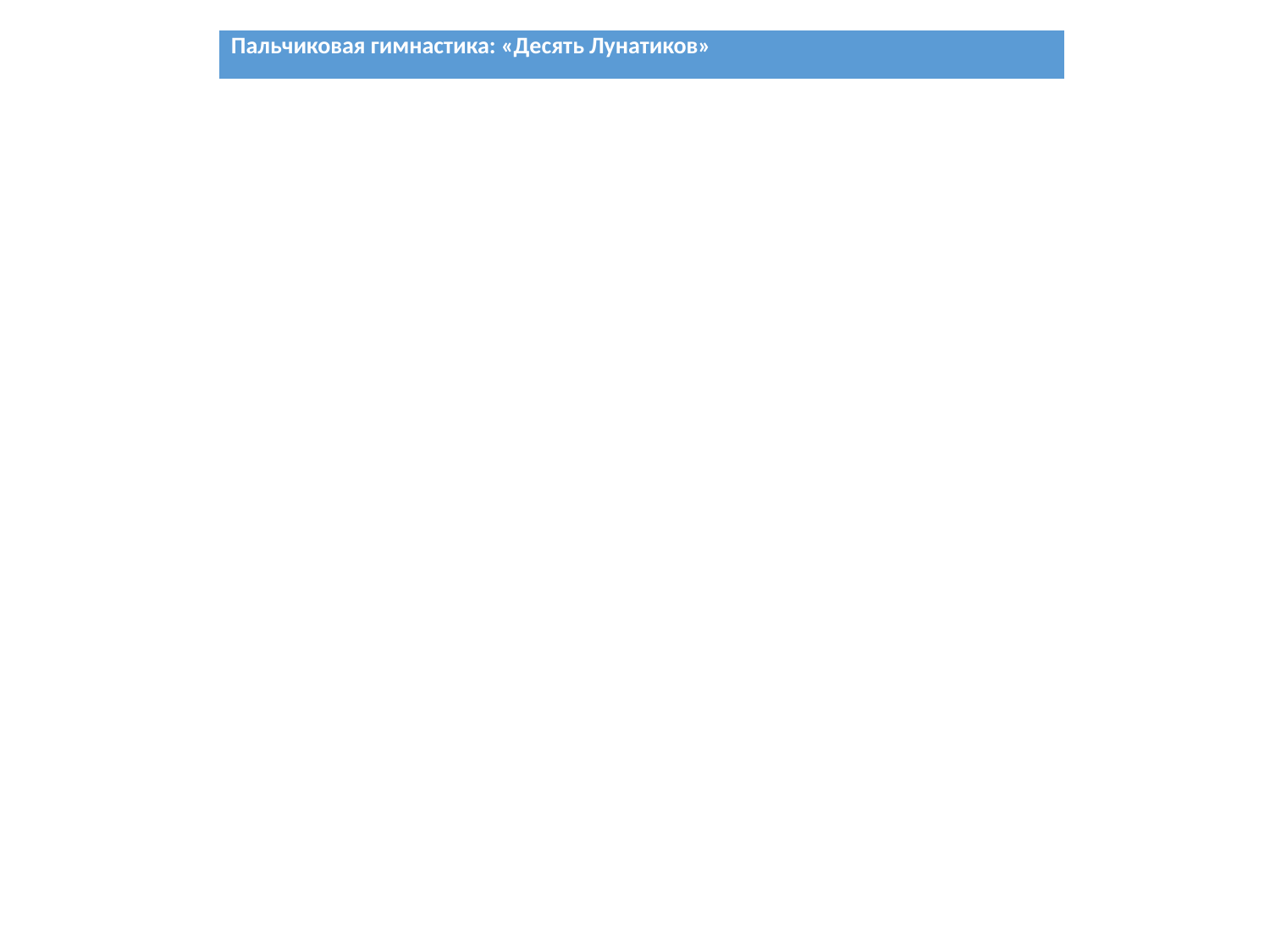

| Пальчиковая гимнастика: «Десять Лунатиков» |
| --- |